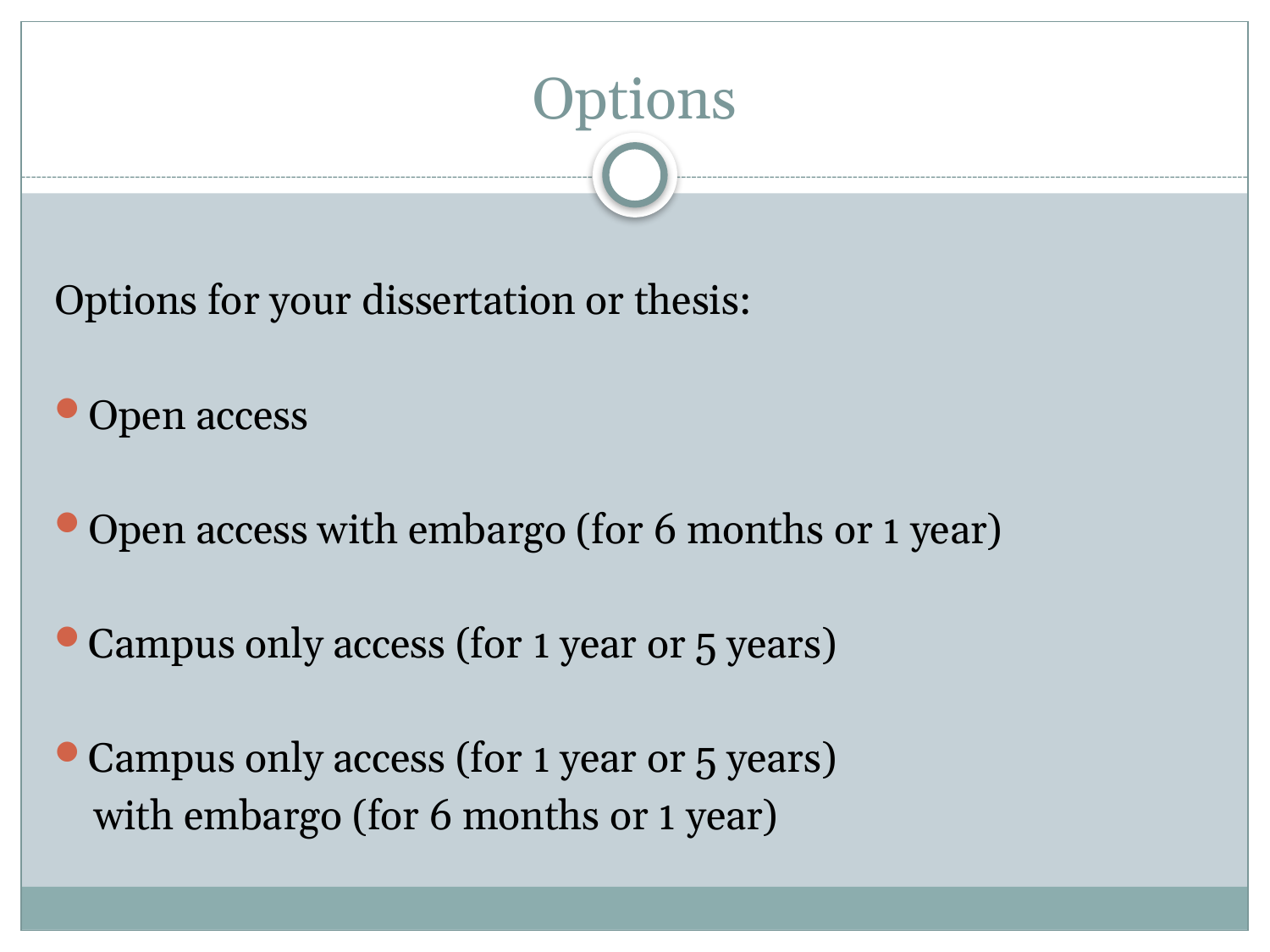

# Options

Options for your dissertation or thesis:

Open access

Open access with embargo (for 6 months or 1 year)

Campus only access (for 1 year or 5 years)

Campus only access (for 1 year or 5 years)
    with embargo (for 6 months or 1 year)